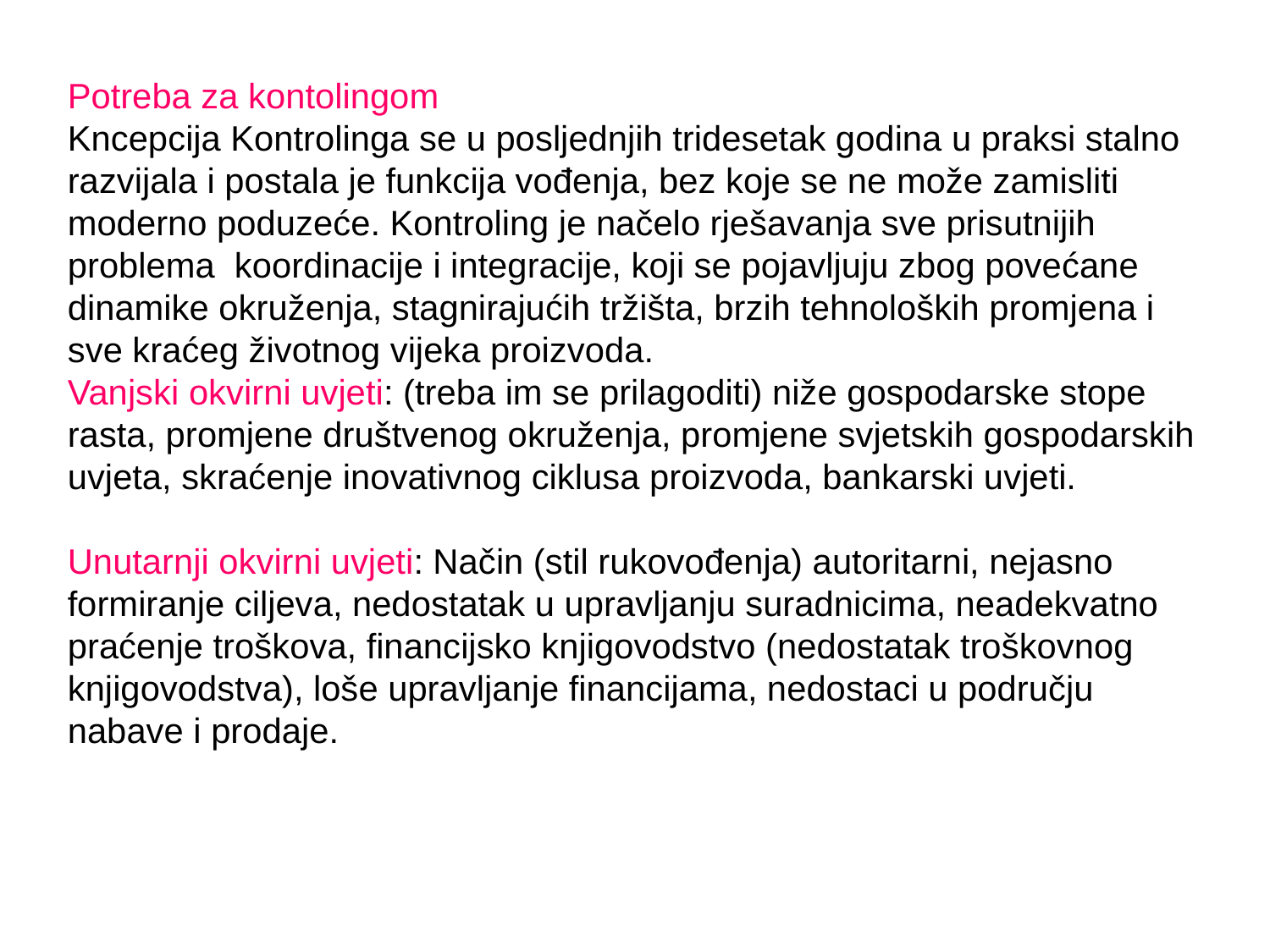

# Potreba za kontolingom Kncepcija Kontrolinga se u posljednjih tridesetak godina u praksi stalno razvijala i postala je funkcija vođenja, bez koje se ne može zamisliti moderno poduzeće. Kontroling je načelo rješavanja sve prisutnijih problema  koordinacije i integracije, koji se pojavljuju zbog povećane dinamike okruženja, stagnirajućih tržišta, brzih tehnoloških promjena i sve kraćeg životnog vijeka proizvoda. Vanjski okvirni uvjeti: (treba im se prilagoditi) niže gospodarske stope rasta, promjene društvenog okruženja, promjene svjetskih gospodarskih uvjeta, skraćenje inovativnog ciklusa proizvoda, bankarski uvjeti. Unutarnji okvirni uvjeti: Način (stil rukovođenja) autoritarni, nejasno formiranje ciljeva, nedostatak u upravljanju suradnicima, neadekvatno praćenje troškova, financijsko knjigovodstvo (nedostatak troškovnog knjigovodstva), loše upravljanje financijama, nedostaci u području nabave i prodaje.